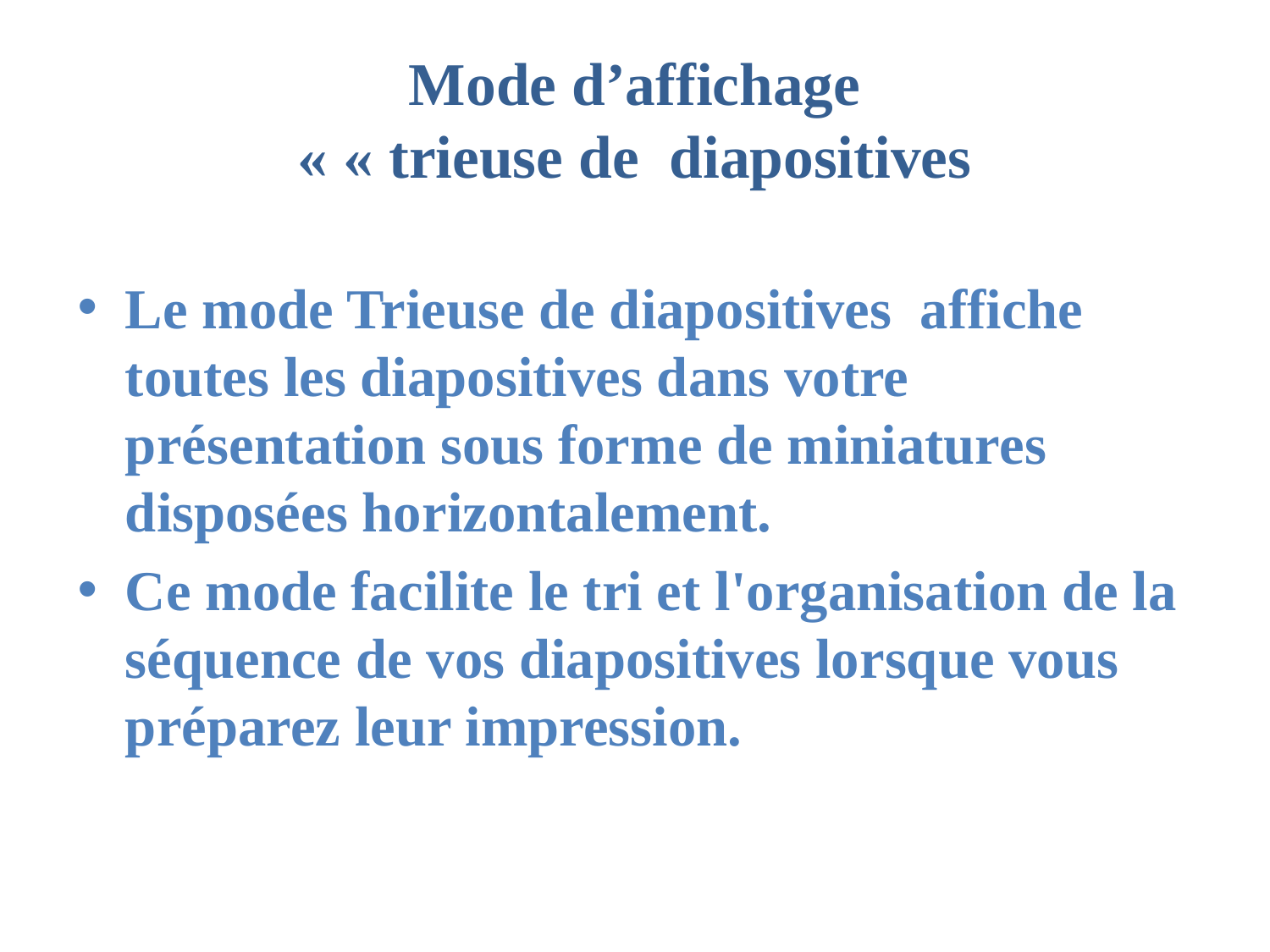

# Mode d’affichage « trieuse de  diapositives »
Le mode Trieuse de diapositives  affiche toutes les diapositives dans votre présentation sous forme de miniatures disposées horizontalement.
Ce mode facilite le tri et l'organisation de la séquence de vos diapositives lorsque vous préparez leur impression.